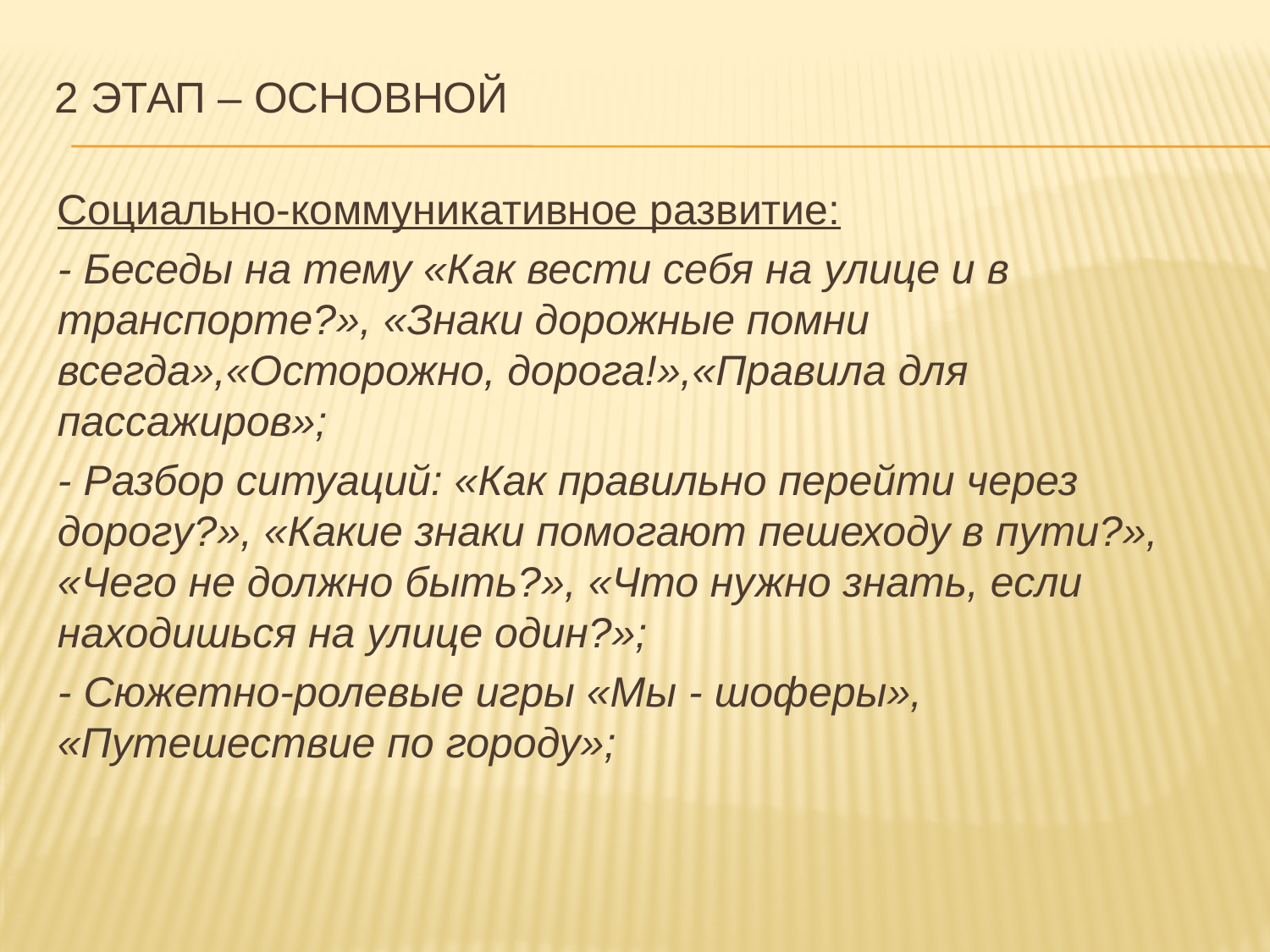

# 2 этап – Основной
Социально-коммуникативное развитие:
- Беседы на тему «Как вести себя на улице и в транспорте?», «Знаки дорожные помни всегда»,«Осторожно, дорога!»,«Правила для пассажиров»;
- Разбор ситуаций: «Как правильно перейти через дорогу?», «Какие знаки помогают пешеходу в пути?», «Чего не должно быть?», «Что нужно знать, если находишься на улице один?»;
- Сюжетно-ролевые игры «Мы - шоферы», «Путешествие по городу»;